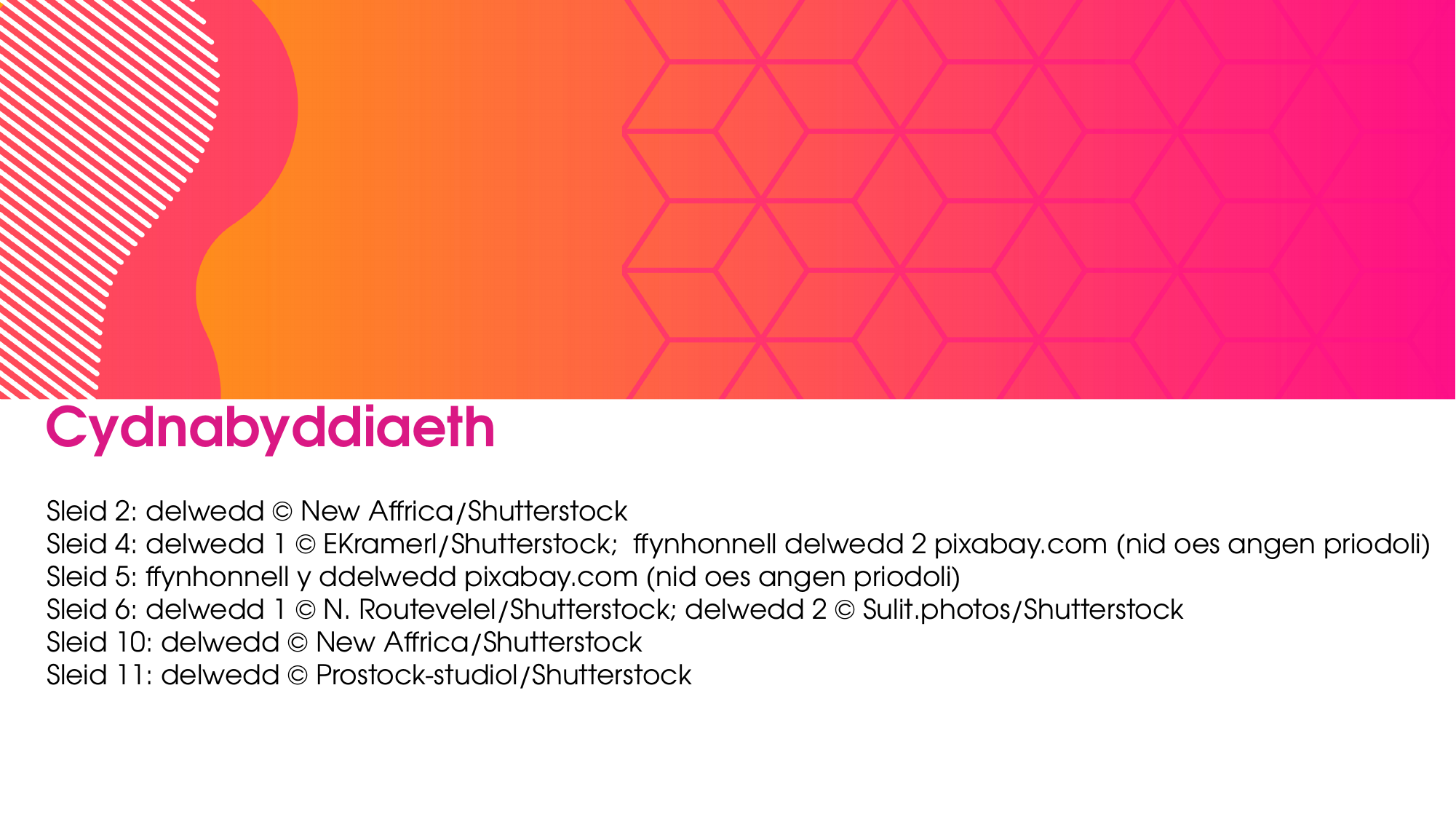

Cydnabyddiaeth

Sleid 2: delwedd © New Affrica/Shutterstock
Sleid 4: delwedd 1 © EKramerl/Shutterstock;  ffynhonnell delwedd 2 pixabay.com (nid oes angen priodoli)
Sleid 5: ffynhonnell y ddelwedd pixabay.com (nid oes angen priodoli)
Sleid 6: delwedd 1 © N. Routevelel/Shutterstock; delwedd 2 © Sulit.photos/Shutterstock
Sleid 10: delwedd © New Affrica/Shutterstock
Sleid 11: delwedd © Prostock-studiol/Shutterstock